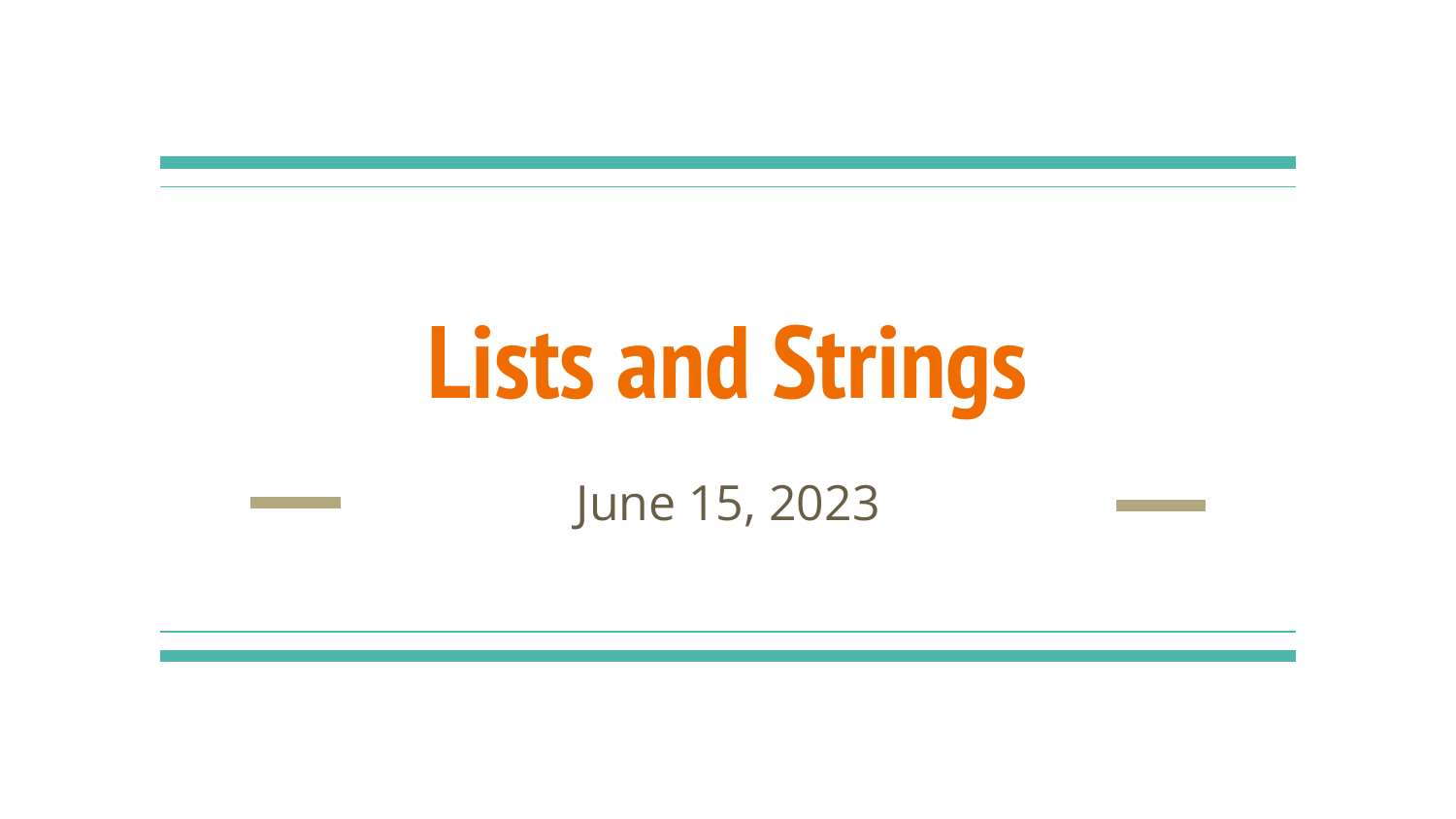

# Lists and Strings
June 15, 2023